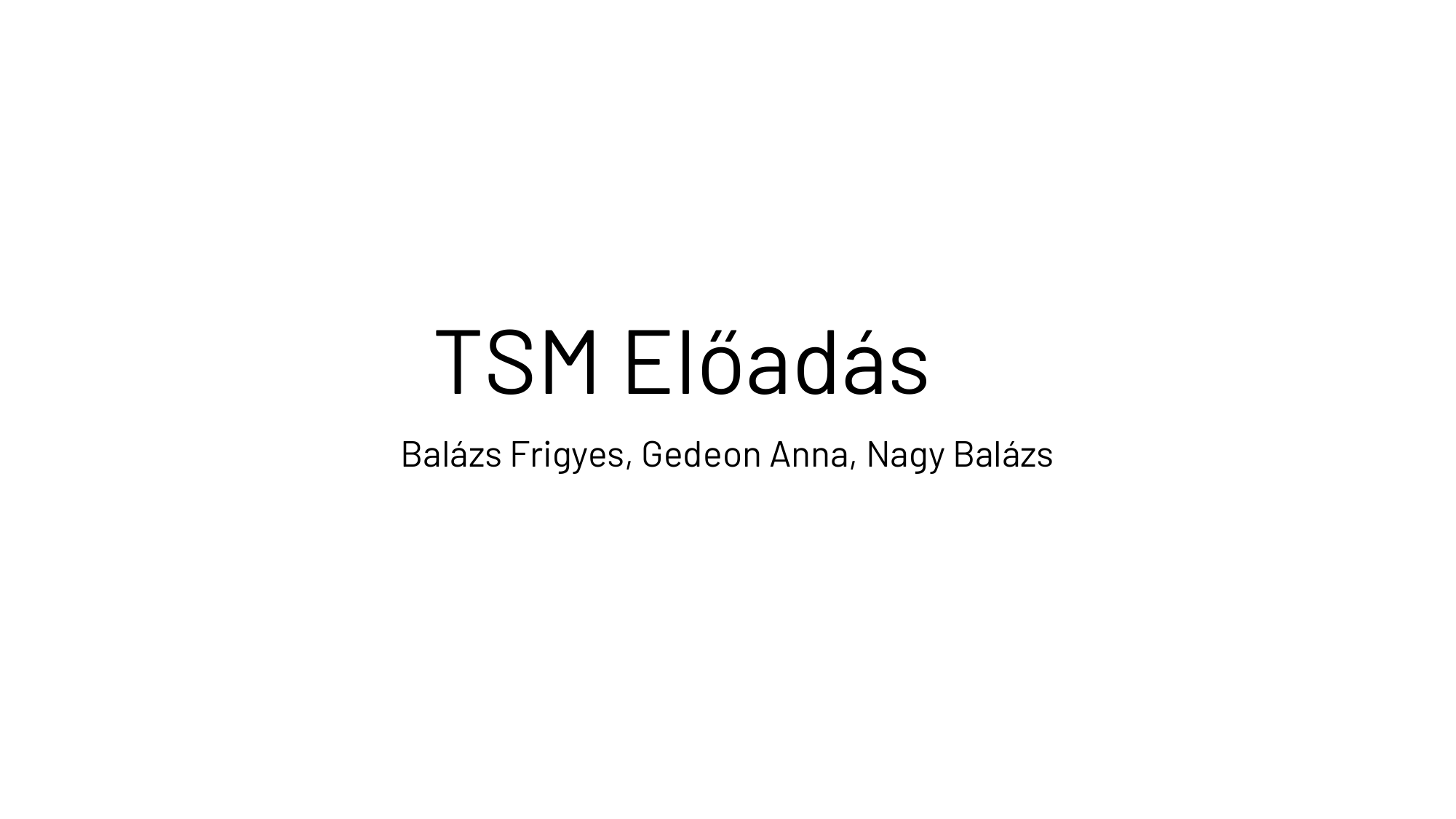

# TSM Előadás
Balázs Frigyes, Gedeon Anna, Nagy Balázs